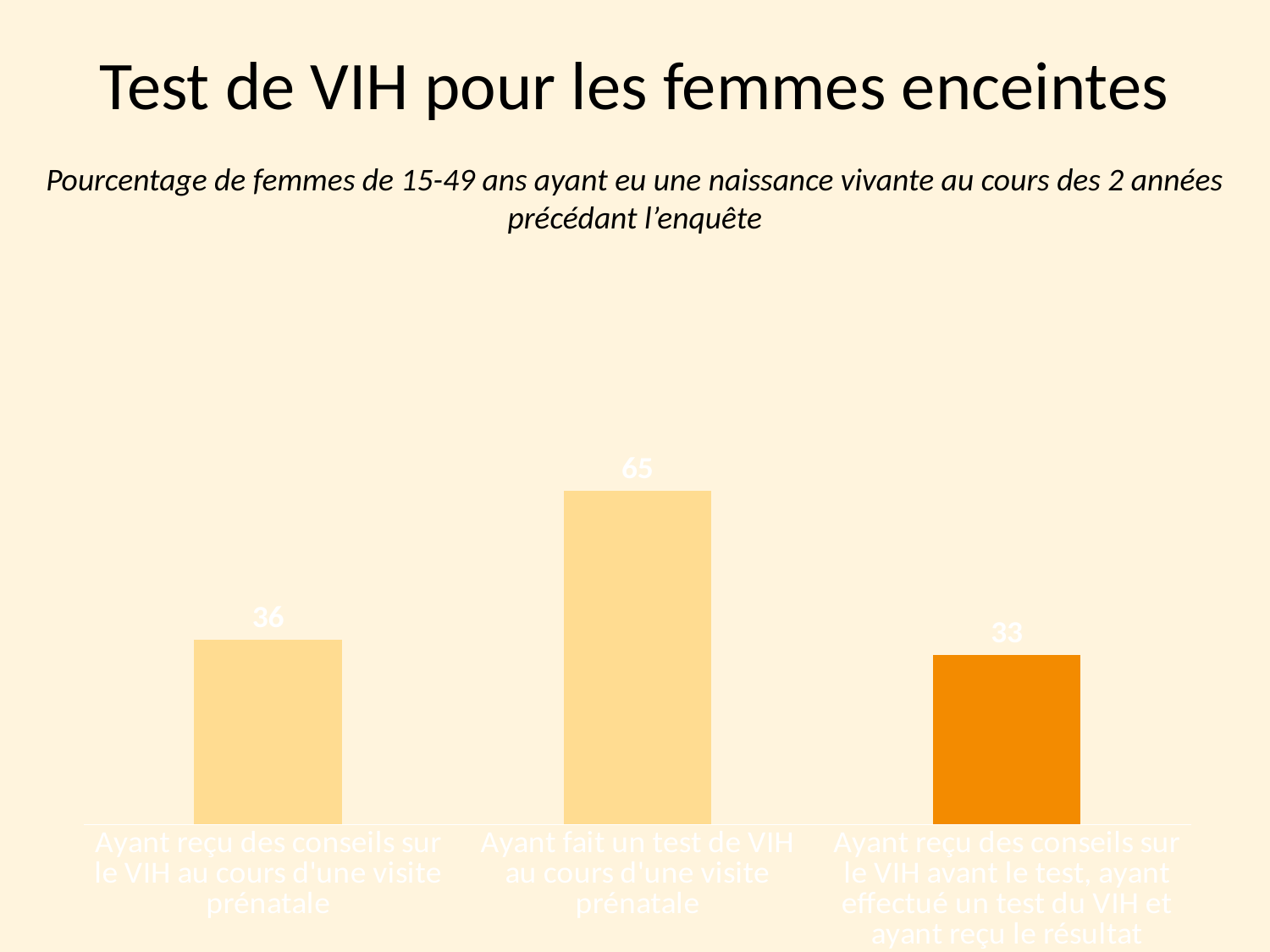

# Test de VIH pour les femmes enceintes
Pourcentage de femmes de 15-49 ans ayant eu une naissance vivante au cours des 2 années précédant l’enquête

### Chart

| Category | Ensemble |
|---|---|
| Ayant reçu des conseils sur le VIH au cours d'une visite prénatale | 36.0 |
| Ayant fait un test de VIH au cours d'une visite prénatale | 65.0 |
| Ayant reçu des conseils sur le VIH avant le test, ayant effectué un test du VIH et ayant reçu le résultat | 33.0 |